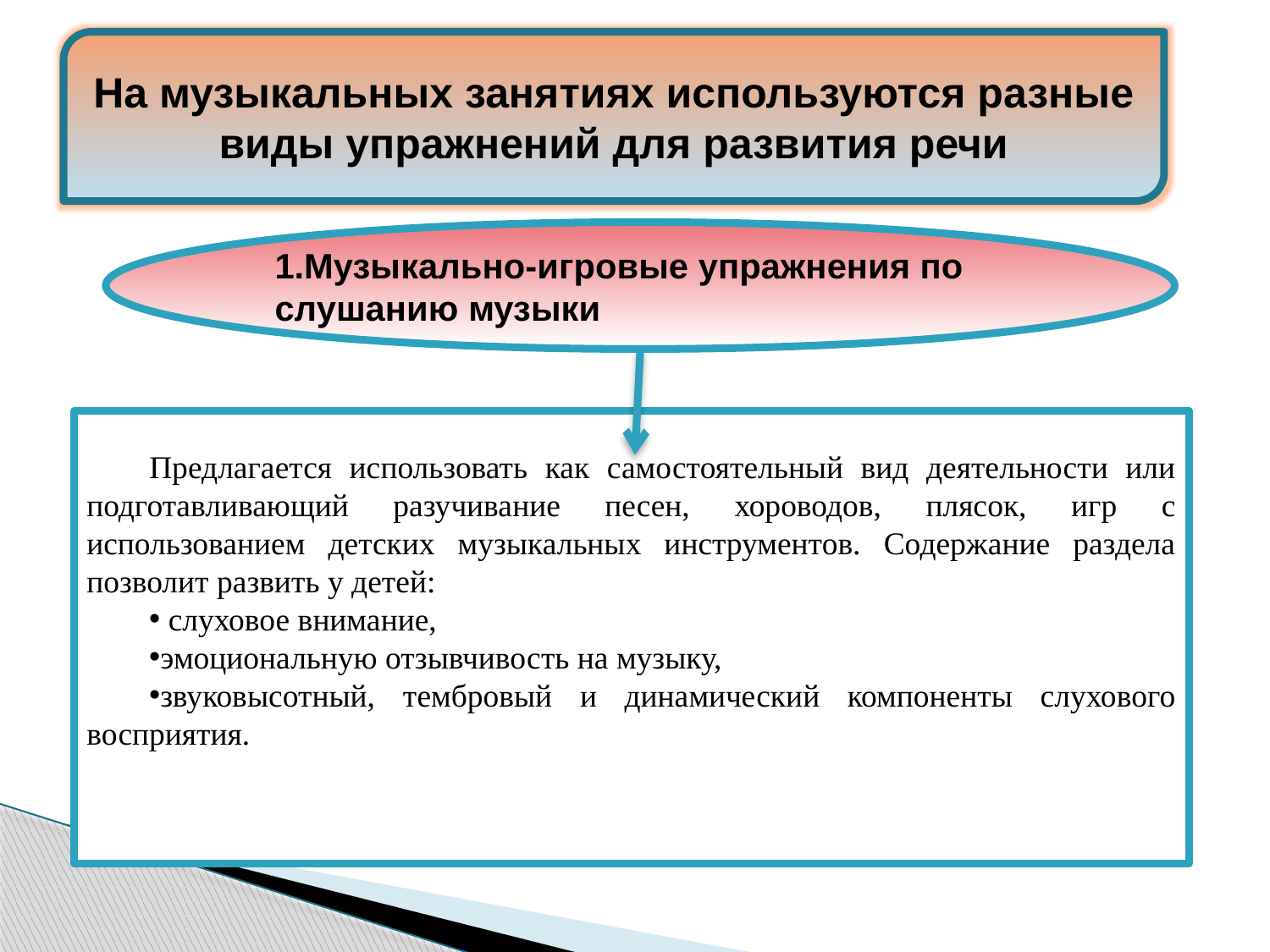

На музыкальных занятиях используются разные виды упражнений для развития речи

1.Музыкально-игровые упражнения по слушанию музыки

Предлагается использовать как самостоятельный вид деятельности или подготавливающий разучивание песен, хороводов, плясок, игр с использованием детских музыкальных инструментов. Содержание раздела позволит развить у детей:
 слуховое внимание,
эмоциональную отзывчивость на музыку,
звуковысотный, тембровый и динамический компоненты слухового восприятия.